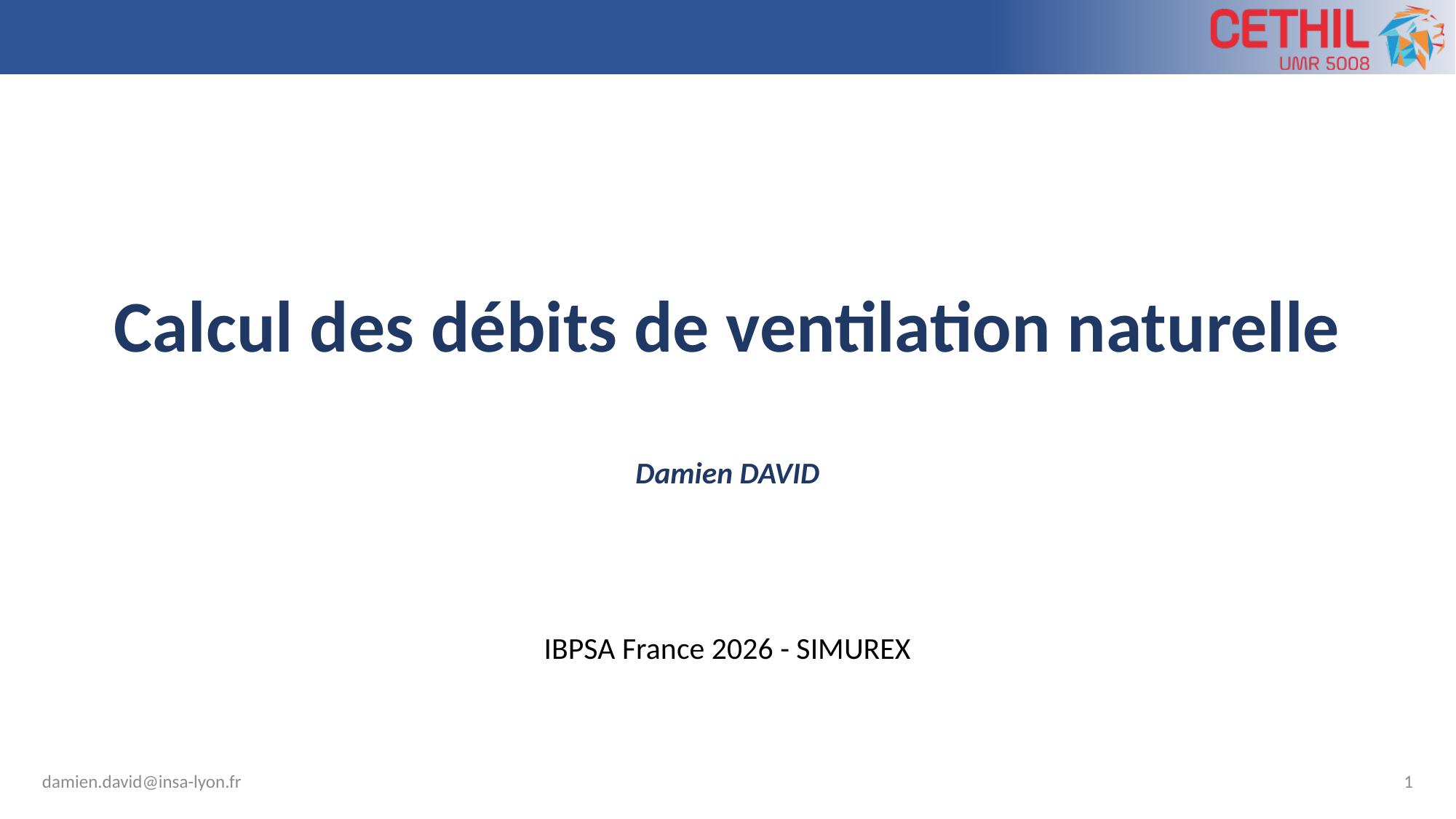

Calcul des débits de ventilation naturelle
Damien DAVID
IBPSA France 2026 - SIMUREX
damien.david@insa-lyon.fr
1